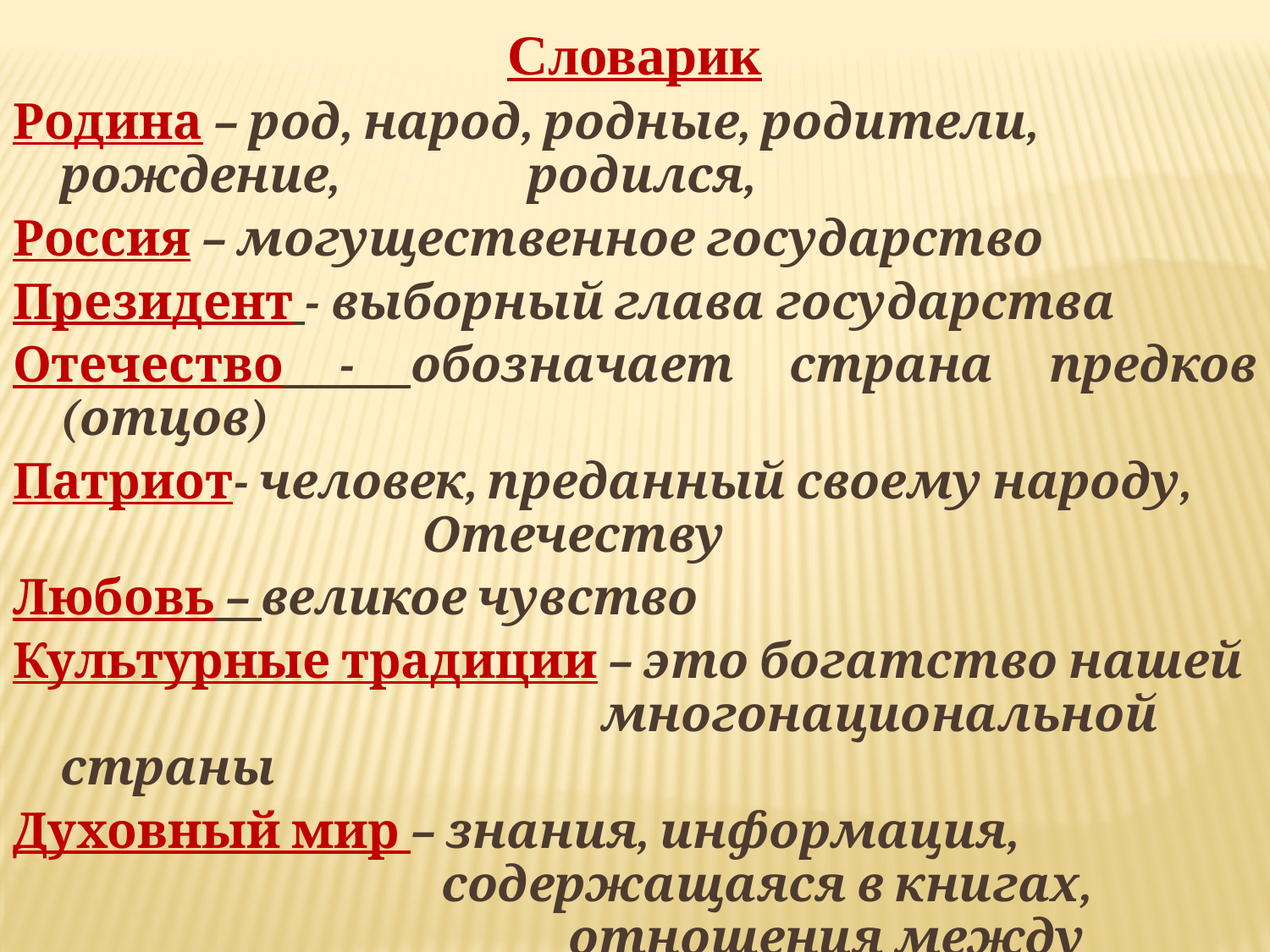

Словарик
Родина – род, народ, родные, родители, рождение, 	        родился,
Россия – могущественное государство
Президент - выборный глава государства
Отечество - обозначает страна предков (отцов)
Патриот- человек, преданный своему народу,   		          Отечеству
Любовь – великое чувство
Культурные традиции – это богатство нашей    				   многонациональной страны
Духовный мир – знания, информация, 					содержащаяся в книгах, 					отношения между людьми.